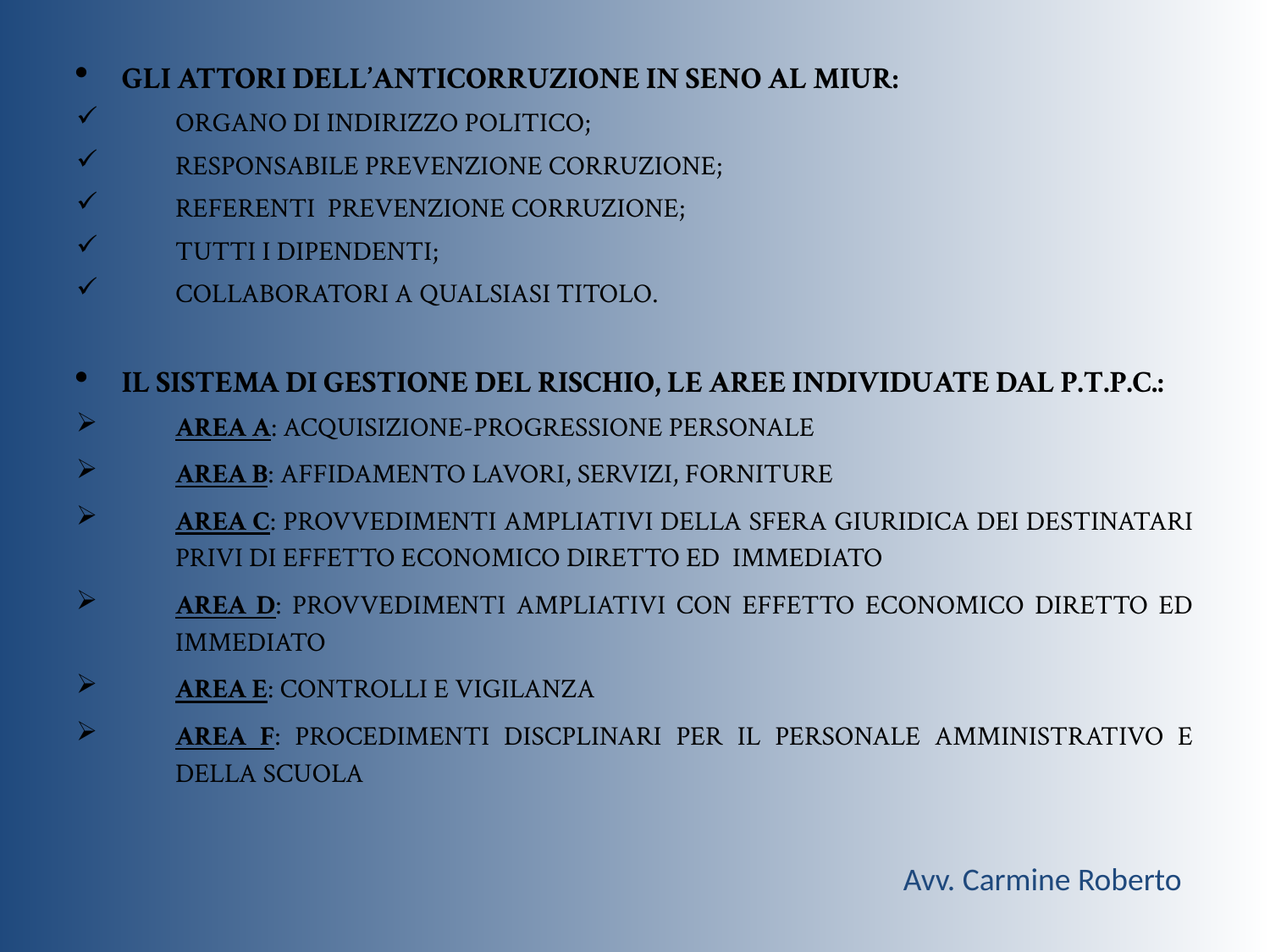

GLI ATTORI DELL’ANTICORRUZIONE IN SENO AL MIUR:
ORGANO DI INDIRIZZO POLITICO;
RESPONSABILE PREVENZIONE CORRUZIONE;
REFERENTI  PREVENZIONE CORRUZIONE;
TUTTI I DIPENDENTI;
COLLABORATORI A QUALSIASI TITOLO.

IL SISTEMA DI GESTIONE DEL RISCHIO, LE AREE INDIVIDUATE DAL P.T.P.C.:
AREA A: ACQUISIZIONE-PROGRESSIONE PERSONALE
AREA B: AFFIDAMENTO LAVORI, SERVIZI, FORNITURE
AREA C: PROVVEDIMENTI AMPLIATIVI DELLA SFERA GIURIDICA DEI DESTINATARI PRIVI DI EFFETTO ECONOMICO DIRETTO ED  IMMEDIATO
AREA D: PROVVEDIMENTI AMPLIATIVI CON EFFETTO ECONOMICO DIRETTO ED IMMEDIATO
AREA E: CONTROLLI E VIGILANZA
AREA F: PROCEDIMENTI DISCPLINARI PER IL PERSONALE AMMINISTRATIVO E DELLA SCUOLA

Avv. Carmine Roberto